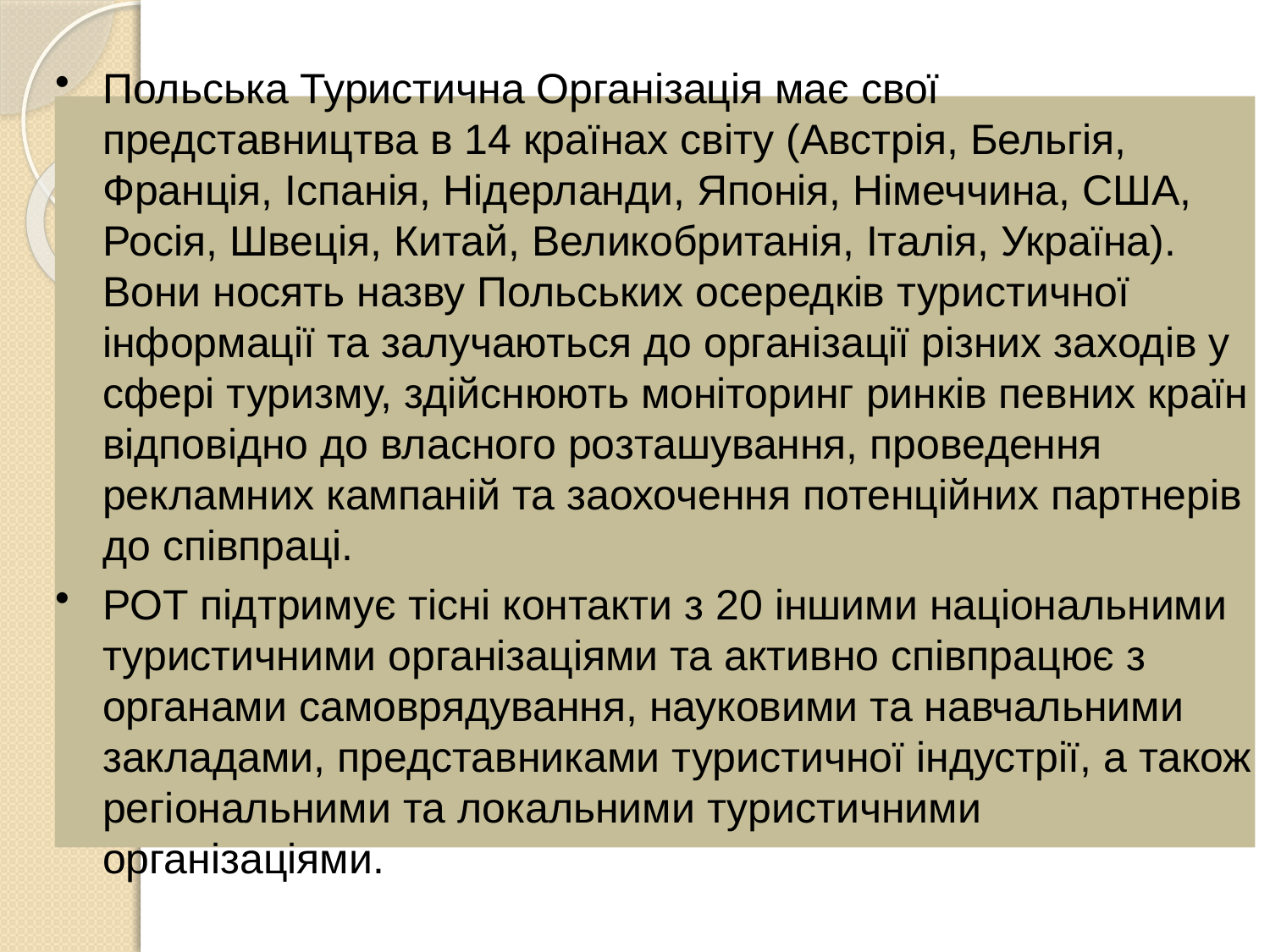

# Польська Туристична Організація має свої представництва в 14 країнах світу (Австрія, Бельгія, Франція, Іспанія, Нідерланди, Японія, Німеччина, США, Росія, Швеція, Китай, Великобританія, Італія, Україна). Вони носять назву Польських осередків туристичної інформації та залучаються до організації різних заходів у сфері туризму, здійснюють моніторинг ринків певних країн відповідно до власного розташування, проведення рекламних кампаній та заохочення потенційних партнерів до співпраці.
РОТ підтримує тісні контакти з 20 іншими національними туристичними організаціями та активно співпрацює з органами самоврядування, науковими та навчальними закладами, представниками туристичної індустрії, а також регіональними та локальними туристичними організаціями.